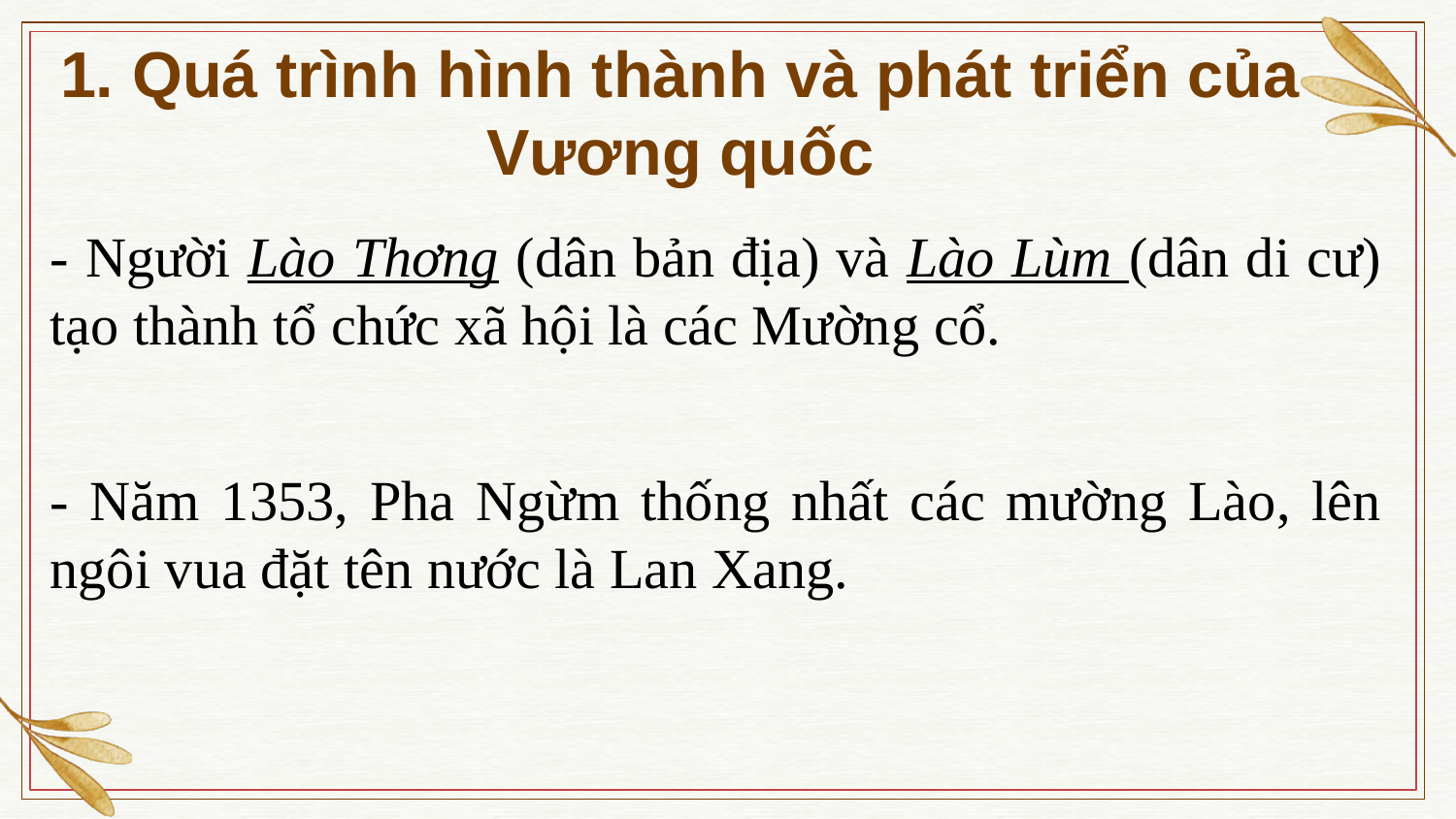

1. Quá trình hình thành và phát triển của Vương quốc
- Người Lào Thơng (dân bản địa) và Lào Lùm (dân di cư) tạo thành tổ chức xã hội là các Mường cổ.
- Năm 1353, Pha Ngừm thống nhất các mường Lào, lên ngôi vua đặt tên nước là Lan Xang.